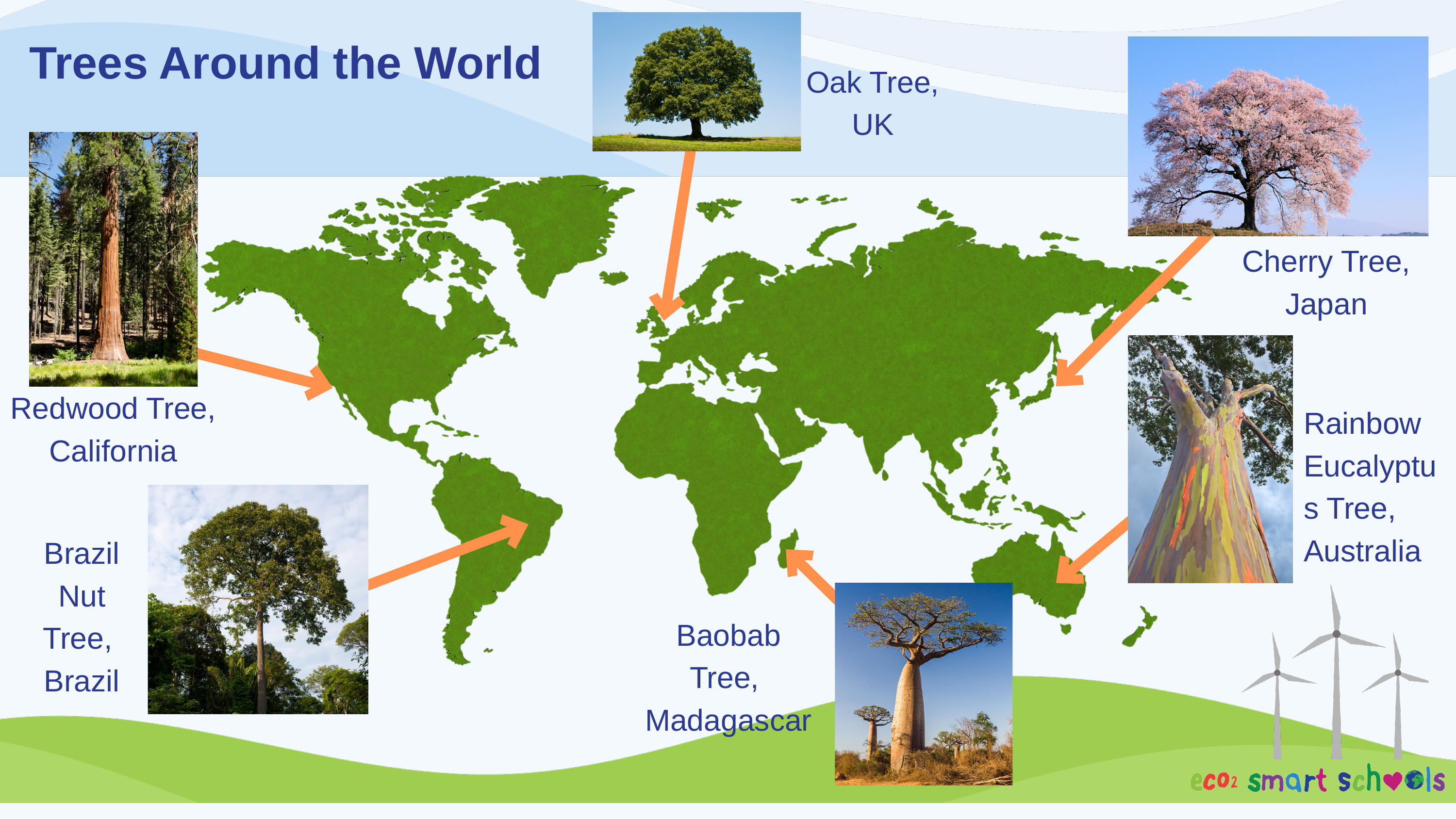

Trees Around the World

Oak Tree, UK

Cherry Tree, Japan

Redwood Tree, California
Rainbow Eucalyptus Tree,
Australia

Brazil Nut Tree,
Brazil

Baobab Tree,
Madagascar